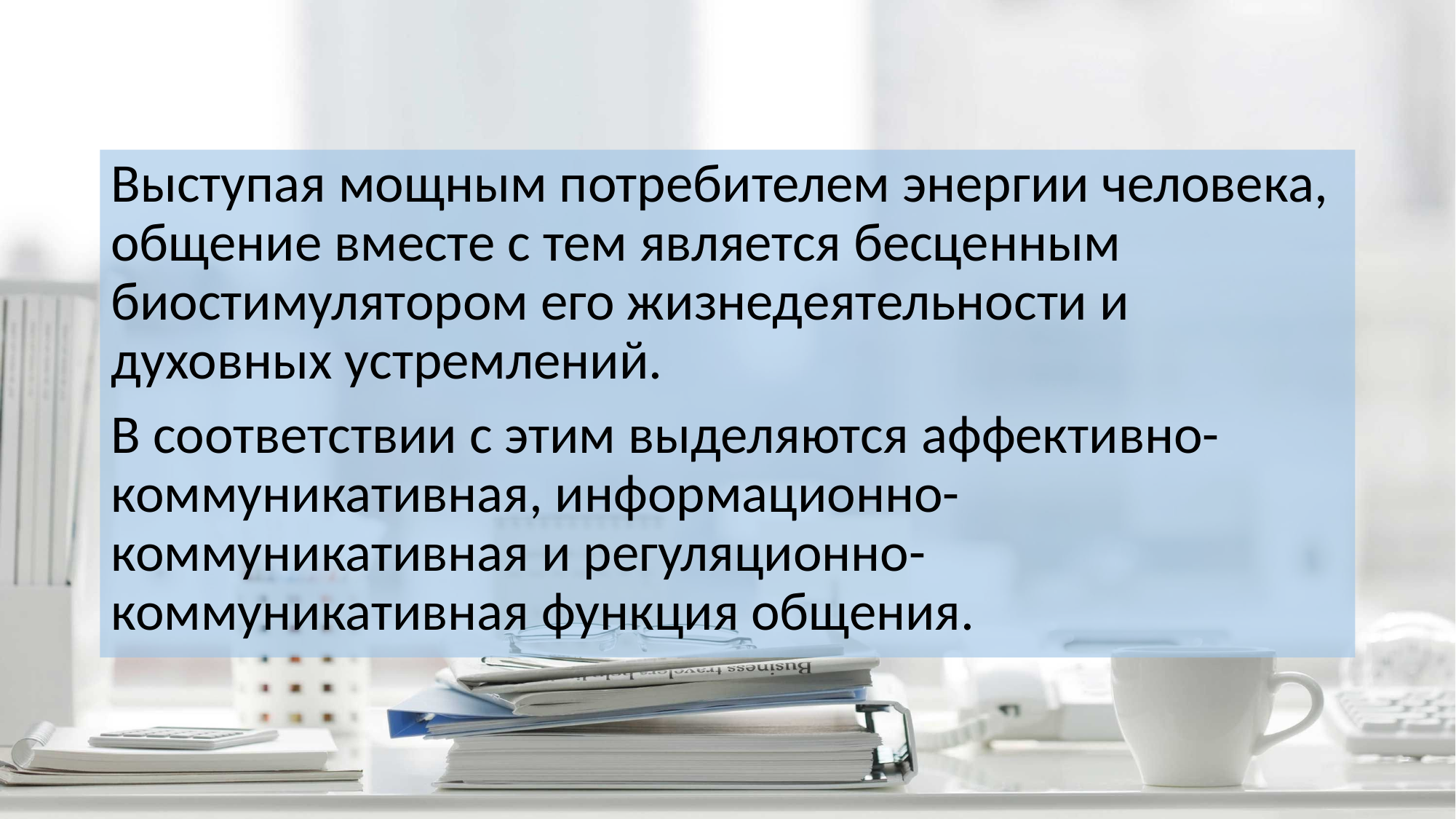

Выступая мощным потребителем энергии человека, общение вместе с тем является бесценным биостимулятором его жизнедеятельности и духовных устремлений.
В соответствии с этим выделяются аффективно-коммуникативная, информационно-коммуникативная и регуляционно-коммуникативная функция общения.